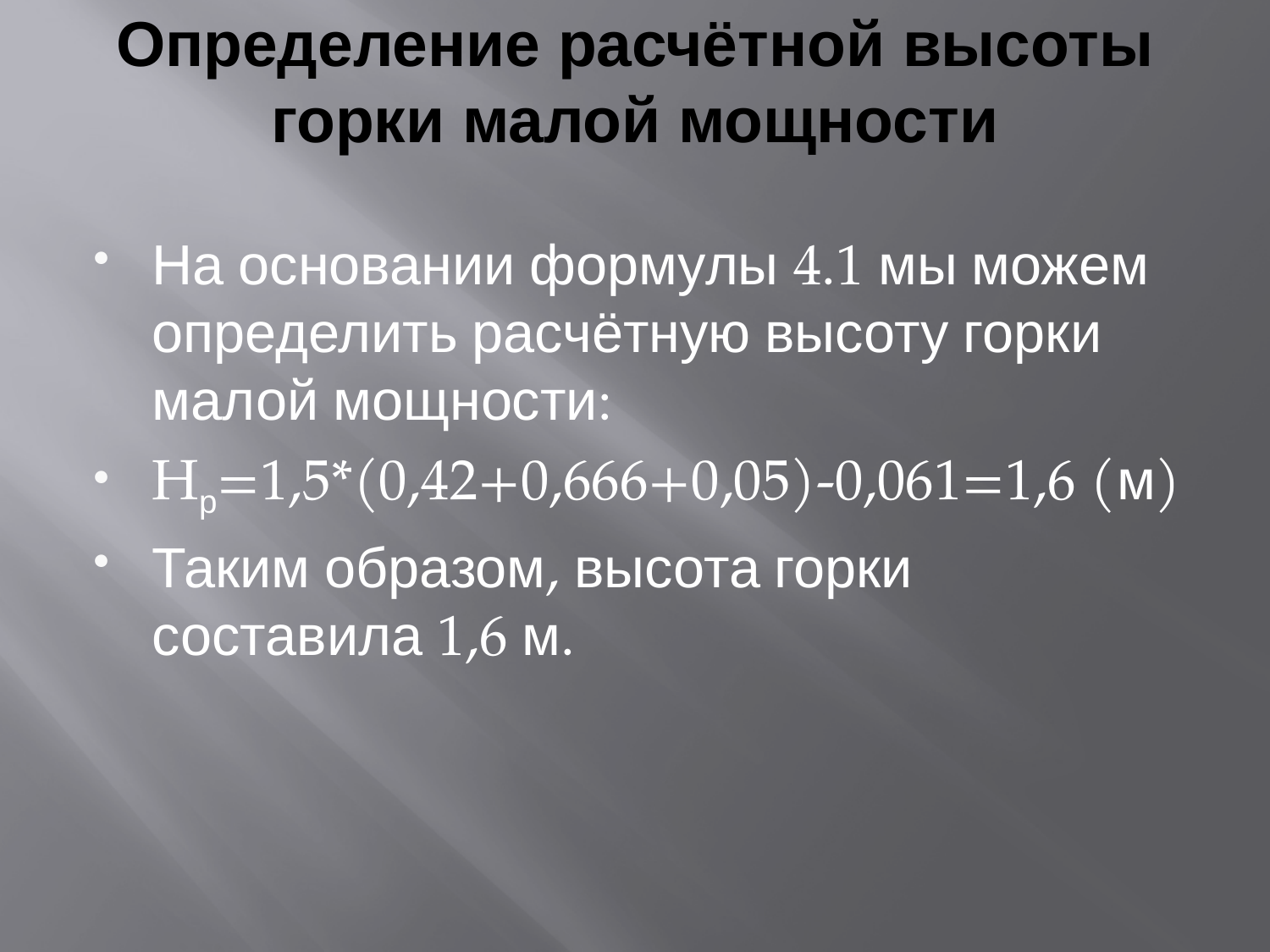

# Определение расчётной высоты горки малой мощности
На основании формулы 4.1 мы можем определить расчётную высоту горки малой мощности:
Hр=1,5*(0,42+0,666+0,05)-0,061=1,6 (м)
Таким образом, высота горки составила 1,6 м.